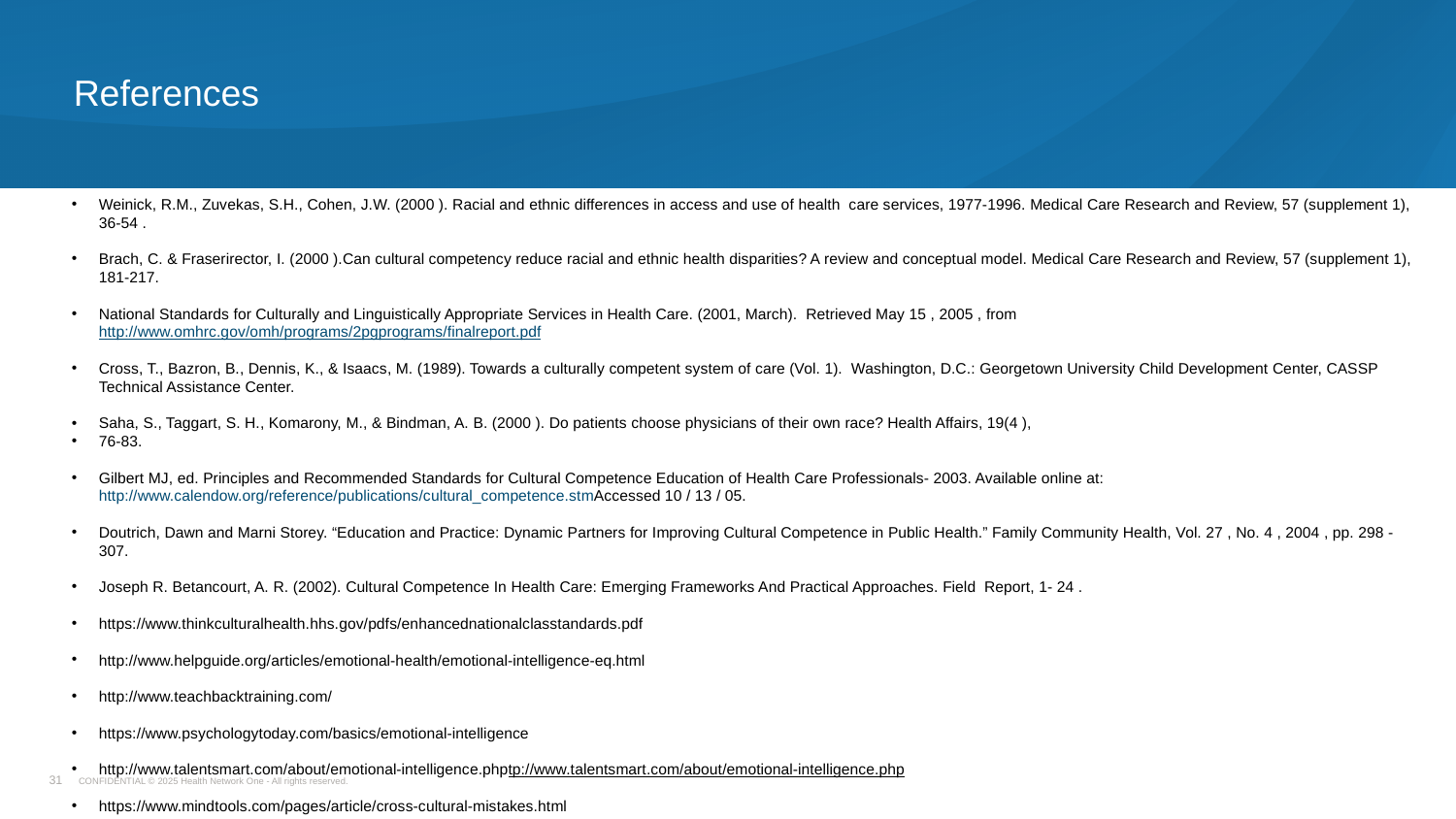

References
Weinick, R.M., Zuvekas, S.H., Cohen, J.W. (2000 ). Racial and ethnic differences in access and use of health  care services, 1977-1996. Medical Care Research and Review, 57 (supplement 1), 36-54 .

Brach, C. & Fraserirector, I. (2000 ).Can cultural competency reduce racial and ethnic health disparities? A review and conceptual model. Medical Care Research and Review, 57 (supplement 1), 181-217.

National Standards for Culturally and Linguistically Appropriate Services in Health Care. (2001, March).  Retrieved May 15 , 2005 , from http://www.omhrc.gov/omh/programs/2pgprograms/finalreport.pdf

Cross, T., Bazron, B., Dennis, K., & Isaacs, M. (1989). Towards a culturally competent system of care (Vol. 1).  Washington, D.C.: Georgetown University Child Development Center, CASSP Technical Assistance Center.

Saha, S., Taggart, S. H., Komarony, M., & Bindman, A. B. (2000 ). Do patients choose physicians of their own race? Health Affairs, 19(4 ),
76-83.

Gilbert MJ, ed. Principles and Recommended Standards for Cultural Competence Education of Health Care Professionals- 2003. Available online at: http://www.calendow.org/reference/publications/cultural_competence.stmAccessed 10 / 13 / 05.

Doutrich, Dawn and Marni Storey. “Education and Practice: Dynamic Partners for Improving Cultural Competence in Public Health.” Family Community Health, Vol. 27 , No. 4 , 2004 , pp. 298 - 307.

Joseph R. Betancourt, A. R. (2002). Cultural Competence In Health Care: Emerging Frameworks And Practical Approaches. Field  Report, 1- 24 .

https://www.thinkculturalhealth.hhs.gov/pdfs/enhancednationalclasstandards.pdf

http://www.helpguide.org/articles/emotional-health/emotional-intelligence-eq.html

http://www.teachbacktraining.com/

https://www.psychologytoday.com/basics/emotional-intelligence

http://www.talentsmart.com/about/emotional-intelligence.phptp://www.talentsmart.com/about/emotional-intelligence.php

https://www.mindtools.com/pages/article/cross-cultural-mistakes.html

31